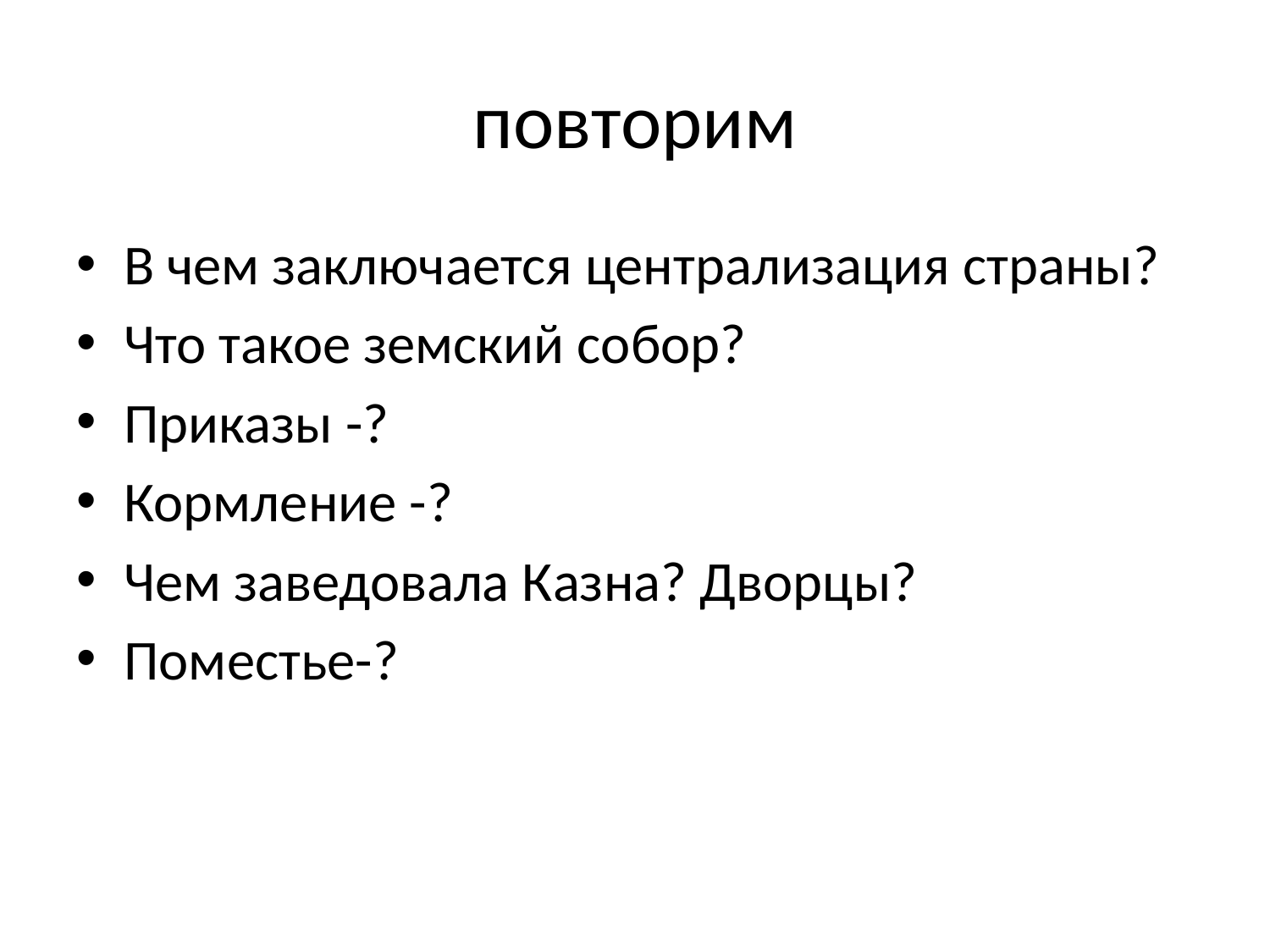

# повторим
В чем заключается централизация страны?
Что такое земский собор?
Приказы -?
Кормление -?
Чем заведовала Казна? Дворцы?
Поместье-?